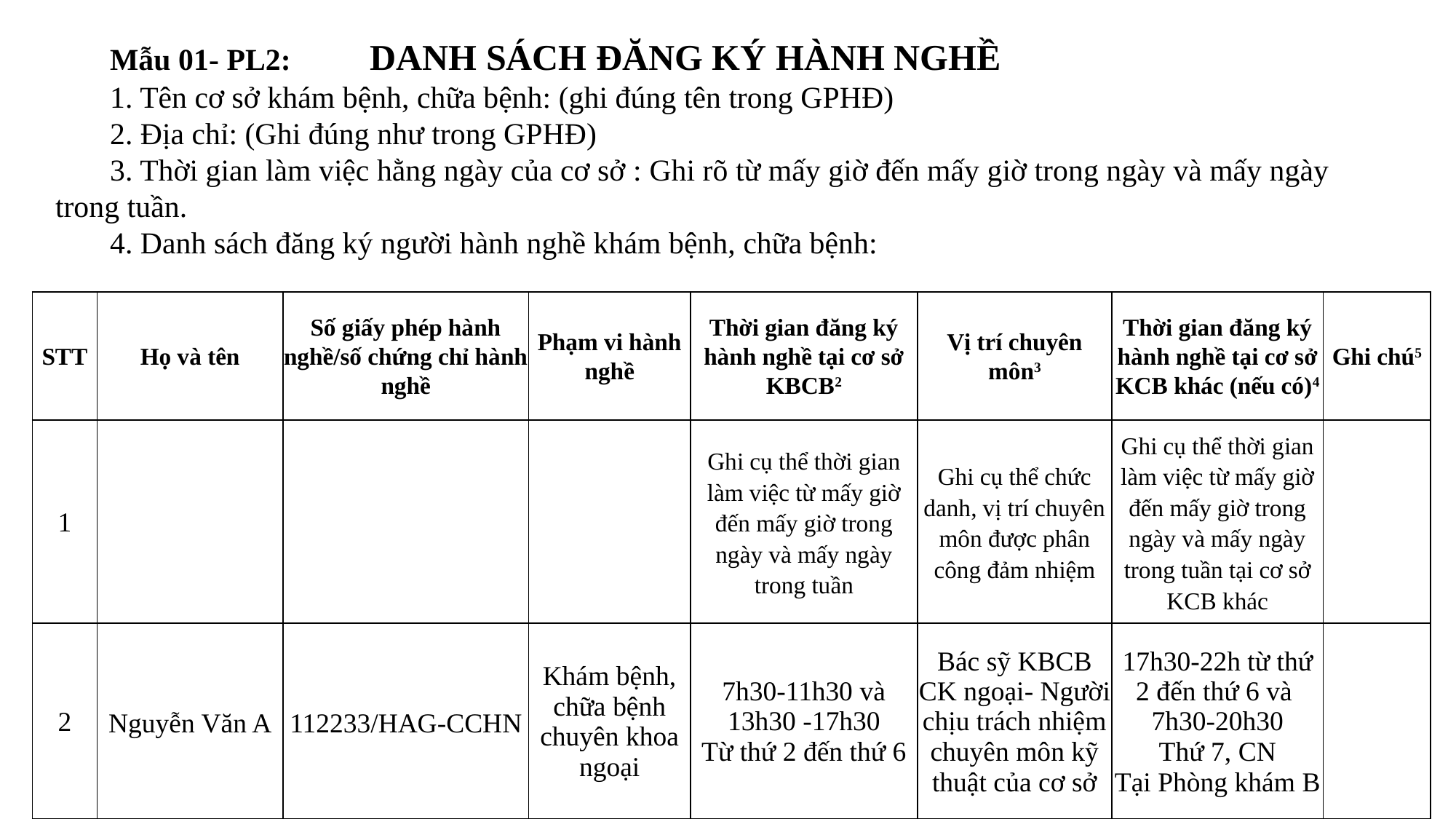

Mẫu 01- PL2:         DANH SÁCH ĐĂNG KÝ HÀNH NGHỀ
1. Tên cơ sở khám bệnh, chữa bệnh: (ghi đúng tên trong GPHĐ)
2. Địa chỉ: (Ghi đúng như trong GPHĐ)
3. Thời gian làm việc hằng ngày của cơ sở : Ghi rõ từ mấy giờ đến mấy giờ trong ngày và mấy ngày trong tuần.
4. Danh sách đăng ký người hành nghề khám bệnh, chữa bệnh:
| STT | Họ và tên | Số giấy phép hành nghề/số chứng chỉ hành nghề | Phạm vi hành nghề | Thời gian đăng ký hành nghề tại cơ sở KBCB2 | Vị trí chuyên môn3 | Thời gian đăng ký hành nghề tại cơ sở KCB khác (nếu có)4 | Ghi chú5 |
| --- | --- | --- | --- | --- | --- | --- | --- |
| 1 |  |  |  | Ghi cụ thể thời gian làm việc từ mấy giờ đến mấy giờ trong ngày và mấy ngày trong tuần | Ghi cụ thể chức danh, vị trí chuyên môn được phân công đảm nhiệm | Ghi cụ thể thời gian làm việc từ mấy giờ đến mấy giờ trong ngày và mấy ngày trong tuần tại cơ sở KCB khác |  |
| 2 | Nguyễn Văn A | 112233/HAG-CCHN | Khám bệnh, chữa bệnh chuyên khoa ngoại | 7h30-11h30 và 13h30 -17h30 Từ thứ 2 đến thứ 6 | Bác sỹ KBCB CK ngoại- Người chịu trách nhiệm chuyên môn kỹ thuật của cơ sở | 17h30-22h từ thứ 2 đến thứ 6 và 7h30-20h30 Thứ 7, CN Tại Phòng khám B |  |